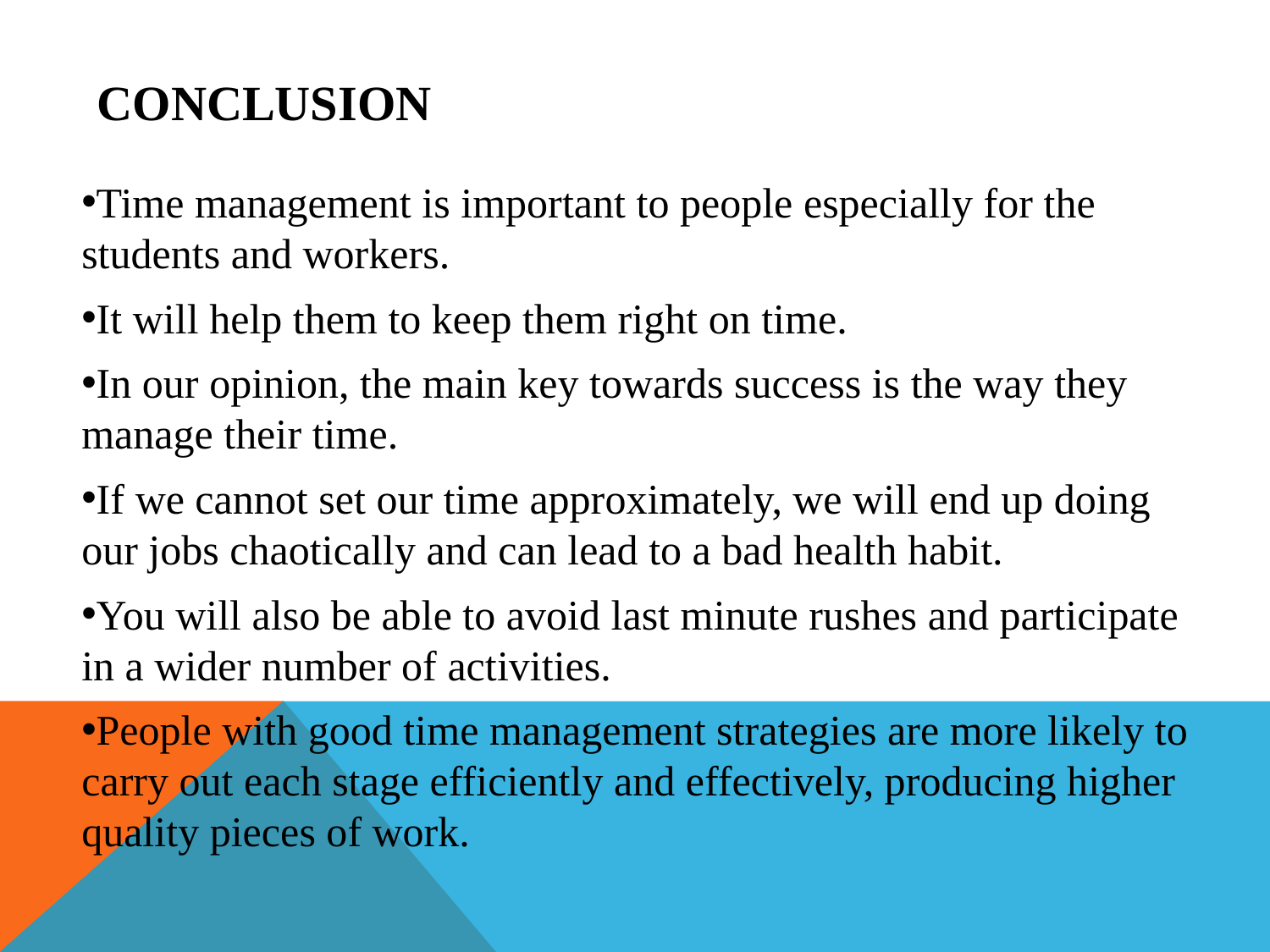

# CONCLUSION
Time management is important to people especially for the students and workers.
It will help them to keep them right on time.
In our opinion, the main key towards success is the way they manage their time.
If we cannot set our time approximately, we will end up doing our jobs chaotically and can lead to a bad health habit.
You will also be able to avoid last minute rushes and participate in a wider number of activities.
People with good time management strategies are more likely to carry out each stage efficiently and effectively, producing higher quality pieces of work.